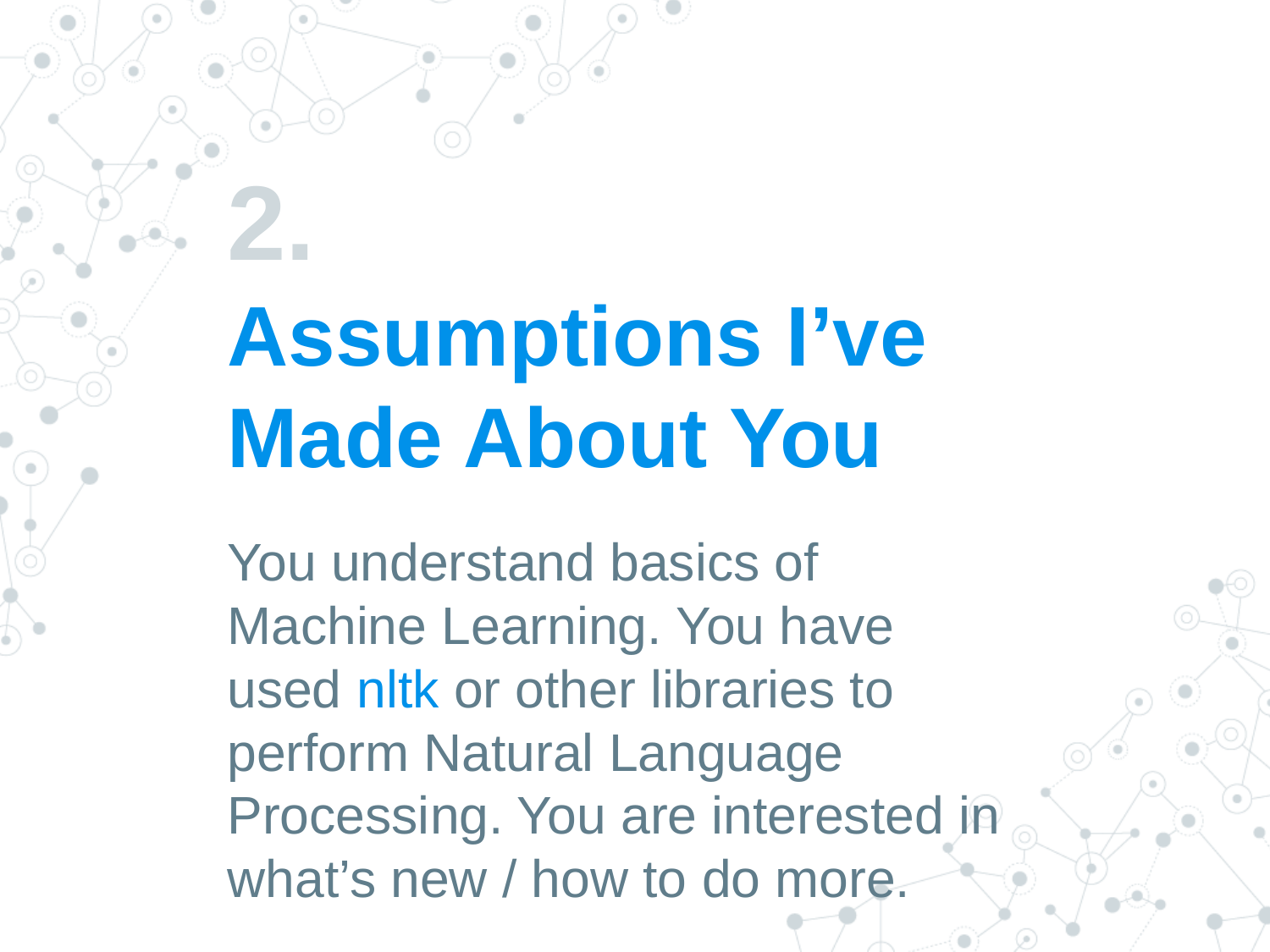

# 2.
Assumptions I’ve Made About You
You understand basics of Machine Learning. You have used nltk or other libraries to perform Natural Language Processing. You are interested in what’s new / how to do more.